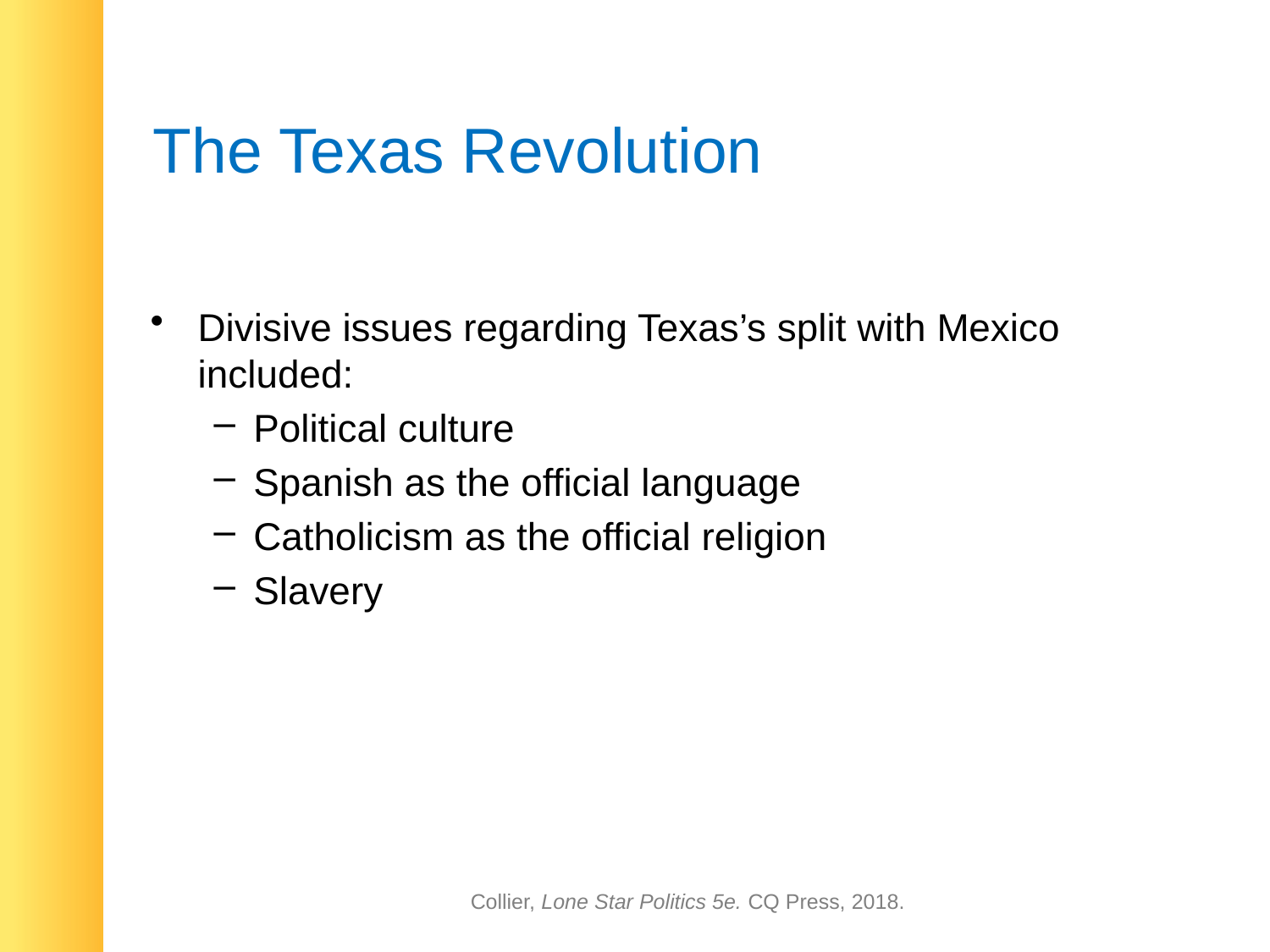

# The Texas Revolution
Divisive issues regarding Texas’s split with Mexico included:
Political culture
Spanish as the official language
Catholicism as the official religion
Slavery
Collier, Lone Star Politics 5e. CQ Press, 2018.